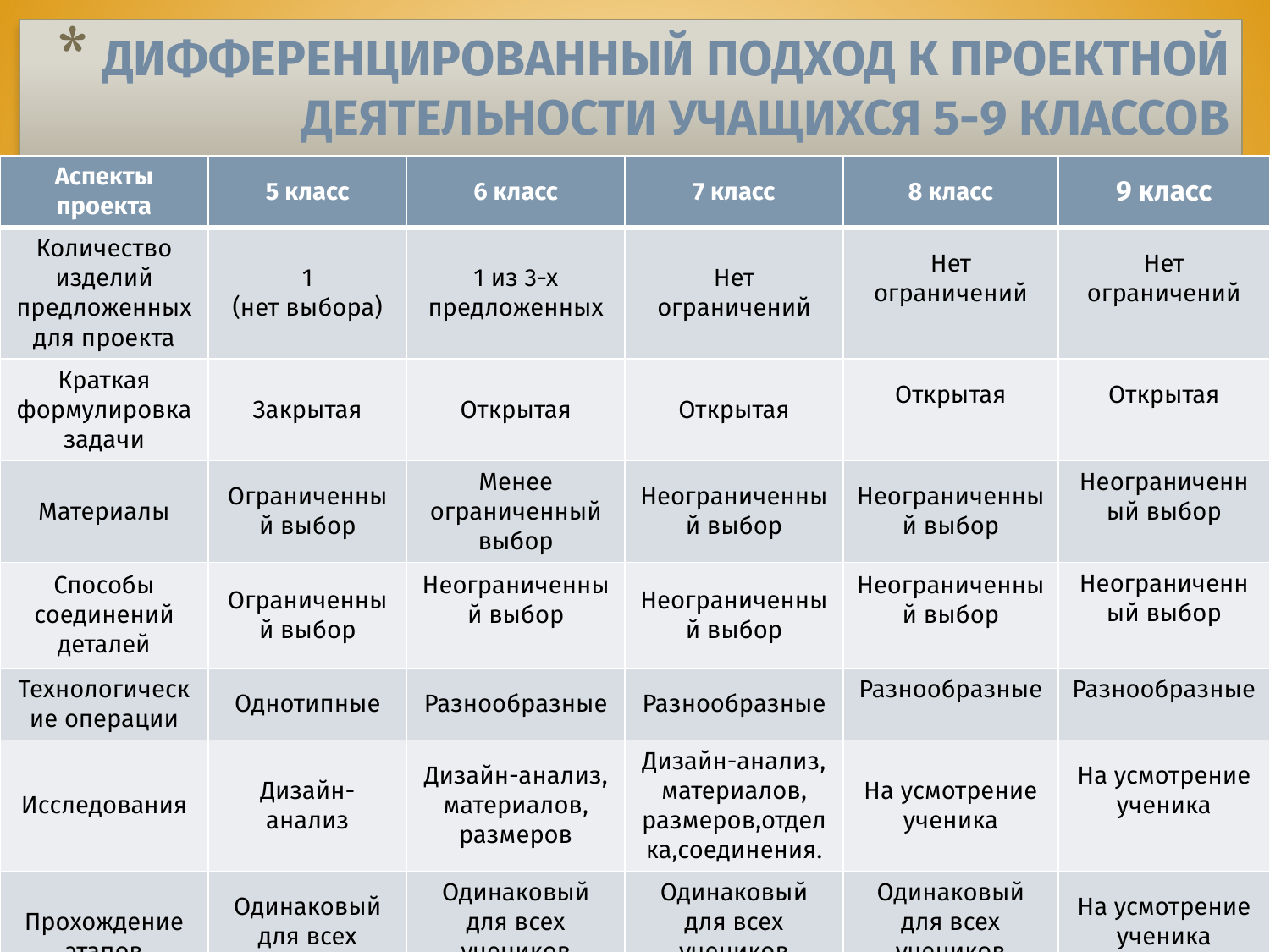

# Дифференцированный подход к проектной деятельности учащихся 5-9 классов
| Аспекты проекта | 5 класс | 6 класс | 7 класс | 8 класс | 9 класс |
| --- | --- | --- | --- | --- | --- |
| Количество изделий предложенных для проекта | 1 (нет выбора) | 1 из 3-х предложенных | Нет ограничений | Нет ограничений | Нет ограничений |
| Краткая формулировка задачи | Закрытая | Открытая | Открытая | Открытая | Открытая |
| Материалы | Ограниченный выбор | Менее ограниченный выбор | Неограниченный выбор | Неограниченный выбор | Неограниченный выбор |
| Способы соединений деталей | Ограниченный выбор | Неограниченный выбор | Неограниченный выбор | Неограниченный выбор | Неограниченный выбор |
| Технологические операции | Однотипные | Разнообразные | Разнообразные | Разнообразные | Разнообразные |
| Исследования | Дизайн-анализ | Дизайн-анализ, материалов, размеров | Дизайн-анализ, материалов, размеров,отделка,соединения. | На усмотрение ученика | На усмотрение ученика |
| Прохождение этапов | Одинаковый для всех учеников | Одинаковый для всех учеников | Одинаковый для всех учеников | Одинаковый для всех учеников | На усмотрение ученика |